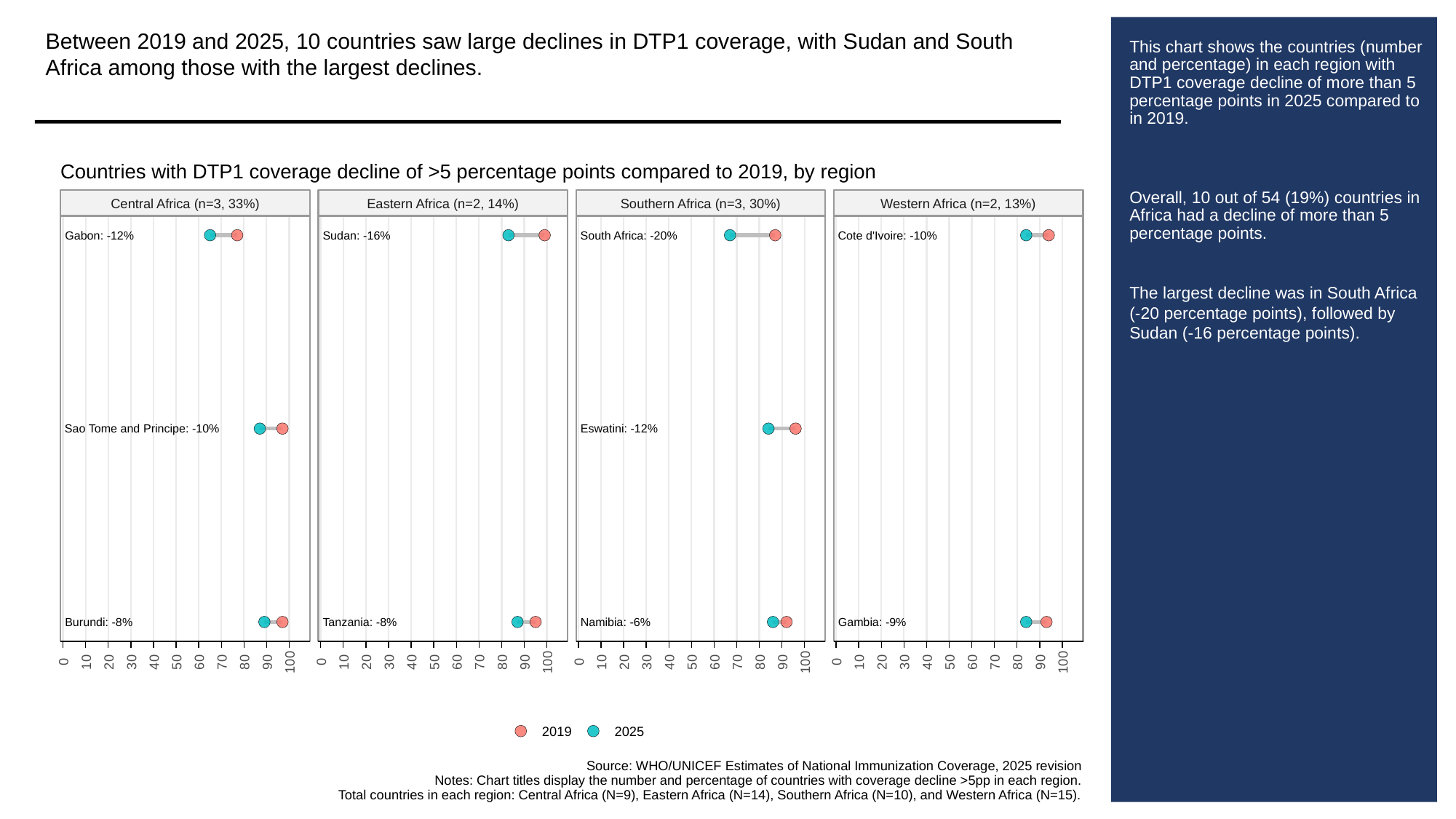

Between 2019 and 2025, 10 countries saw large declines in DTP1 coverage, with Sudan and South Africa among those with the largest declines.
# This chart shows the countries (number and percentage) in each region with DTP1 coverage decline of more than 5 percentage points in 2025 compared to in 2019.

Overall, 10 out of 54 (19%) countries in Africa had a decline of more than 5 percentage points.

The largest decline was in South Africa (-20 percentage points), followed by Sudan (-16 percentage points).

Countries with DTP1 coverage decline of >5 percentage points compared to 2019, by region

Central Africa (n=3, 33%)
Eastern Africa (n=2, 14%)
Southern Africa (n=3, 30%)
Western Africa (n=2, 13%)

Gabon: -12%
Sudan: -16%
South Africa: -20%
Cote d'Ivoire: -10%

Sao Tome and Principe: -10%
Eswatini: -12%

Burundi: -8%
Tanzania: -8%
Namibia: -6%
Gambia: -9%

0
10
20
30
40
50
60
70
80
90
100
0
10
20
30
40
50
60
70
80
90
100
0
10
20
30
40
50
60
70
80
90
100
0
10
20
30
40
50
60
70
80
90
100

2019
2025
Source: WHO/UNICEF Estimates of National Immunization Coverage, 2025 revision
Notes: Chart titles display the number and percentage of countries with coverage decline >5pp in each region.
Total countries in each region: Central Africa (N=9), Eastern Africa (N=14), Southern Africa (N=10), and Western Africa (N=15).